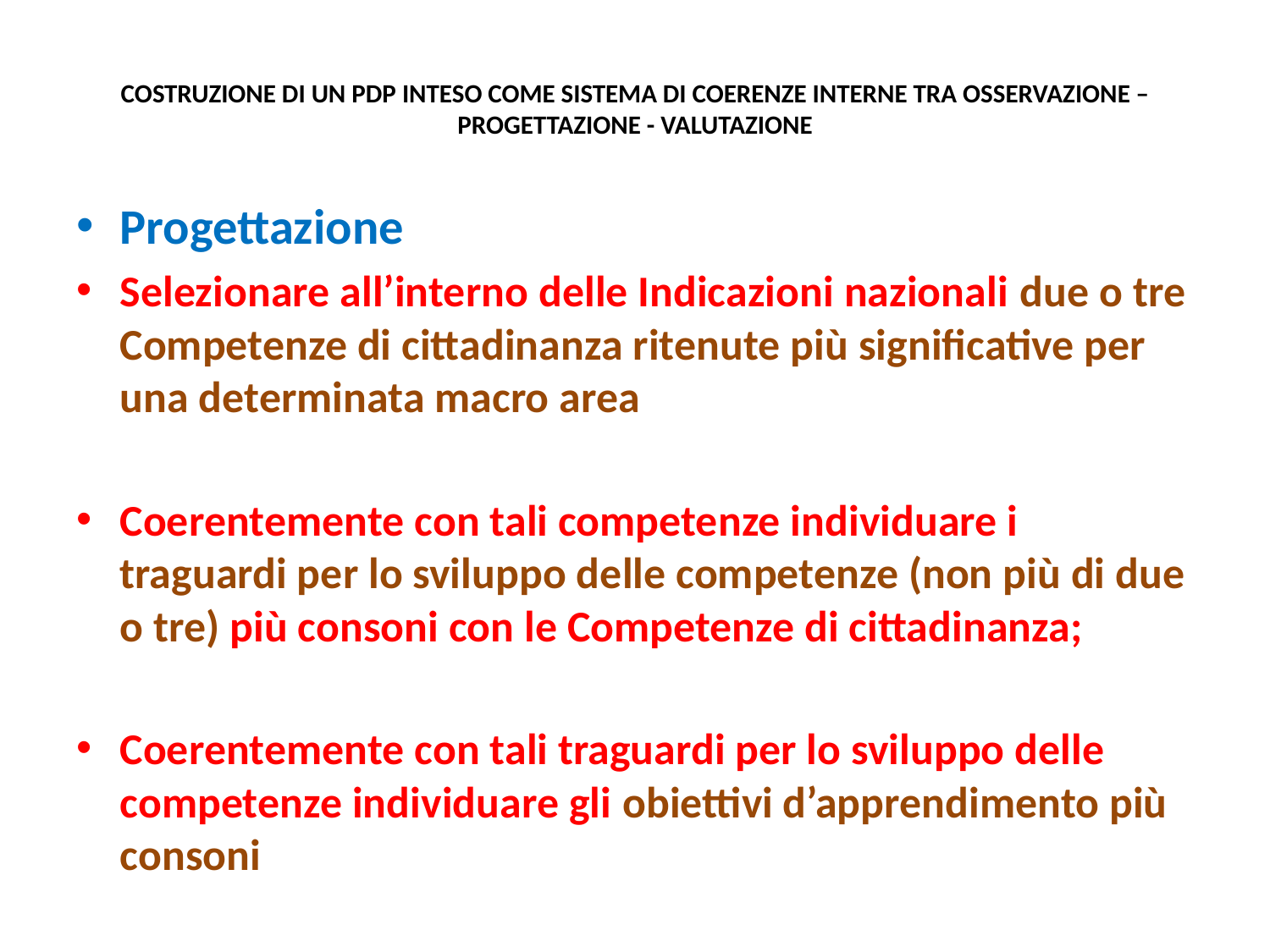

# COSTRUZIONE DI UN PDP INTESO COME SISTEMA DI COERENZE INTERNE TRA OSSERVAZIONE – PROGETTAZIONE - VALUTAZIONE
Progettazione
Selezionare all’interno delle Indicazioni nazionali due o tre Competenze di cittadinanza ritenute più significative per una determinata macro area

Coerentemente con tali competenze individuare i traguardi per lo sviluppo delle competenze (non più di due o tre) più consoni con le Competenze di cittadinanza;

Coerentemente con tali traguardi per lo sviluppo delle competenze individuare gli obiettivi d’apprendimento più consoni